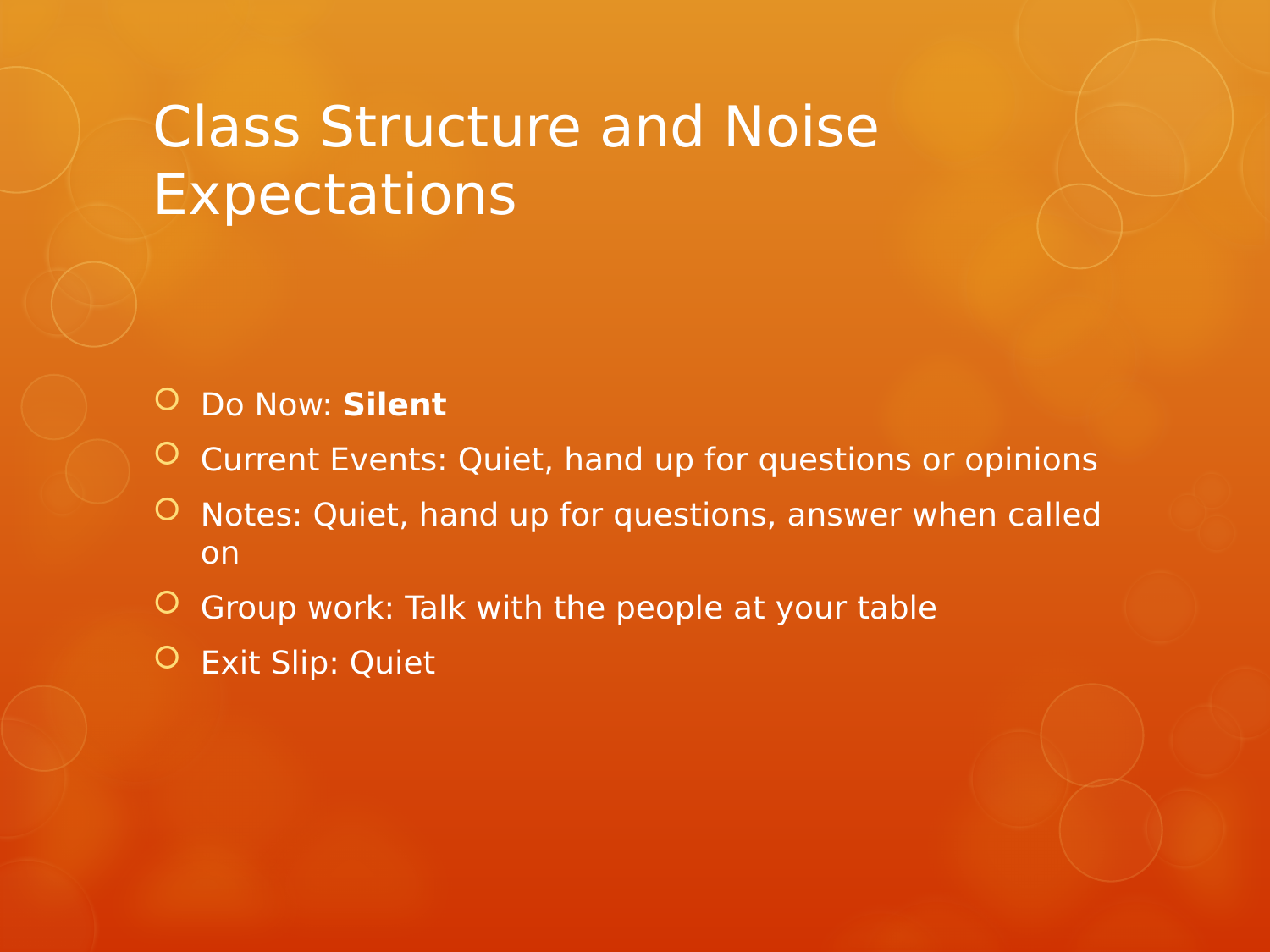

# Class Structure and Noise Expectations
Do Now: Silent
Current Events: Quiet, hand up for questions or opinions
Notes: Quiet, hand up for questions, answer when called on
Group work: Talk with the people at your table
Exit Slip: Quiet